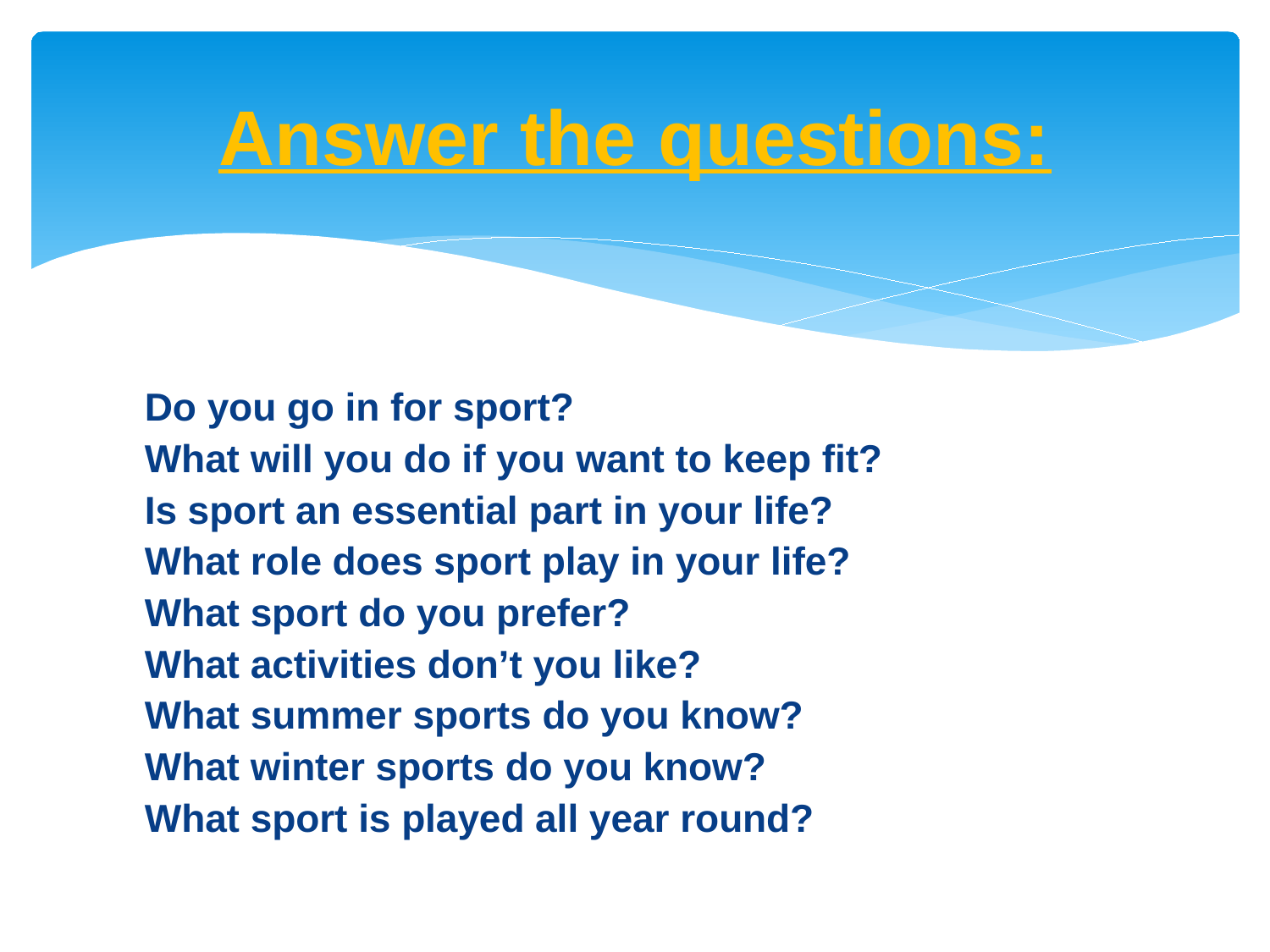

# Answer the questions:
 Do you go in for sport?
 What will you do if you want to keep fit?
 Is sport an essential part in your life?
 What role does sport play in your life?
 What sport do you prefer?
 What activities don’t you like?
 What summer sports do you know?
 What winter sports do you know?
 What sport is played all year round?